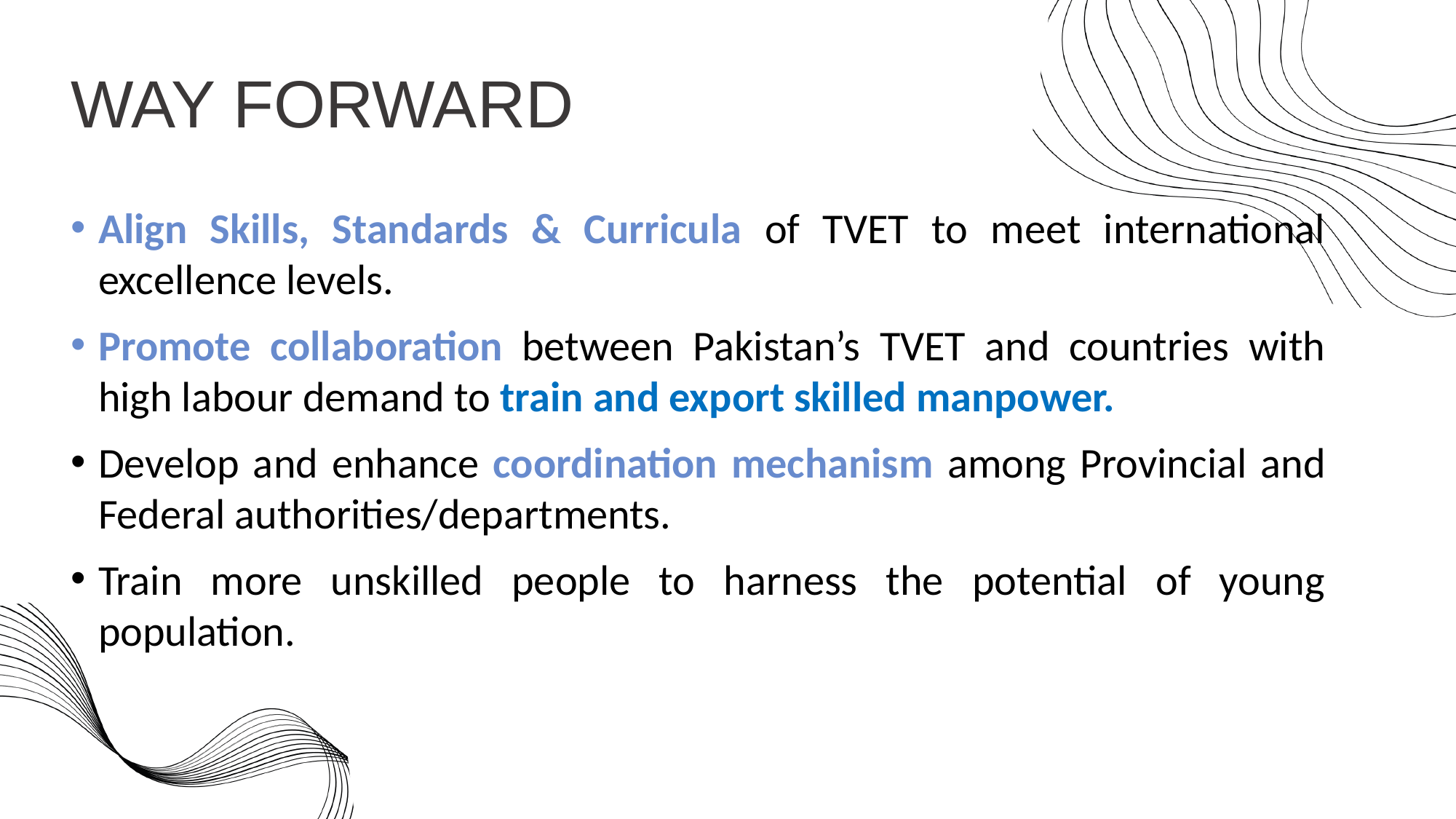

# WAY FORWARD
Align Skills, Standards & Curricula of TVET to meet international excellence levels.
Promote collaboration between Pakistan’s TVET and countries with high labour demand to train and export skilled manpower.
Develop and enhance coordination mechanism among Provincial and Federal authorities/departments.
Train more unskilled people to harness the potential of young population.